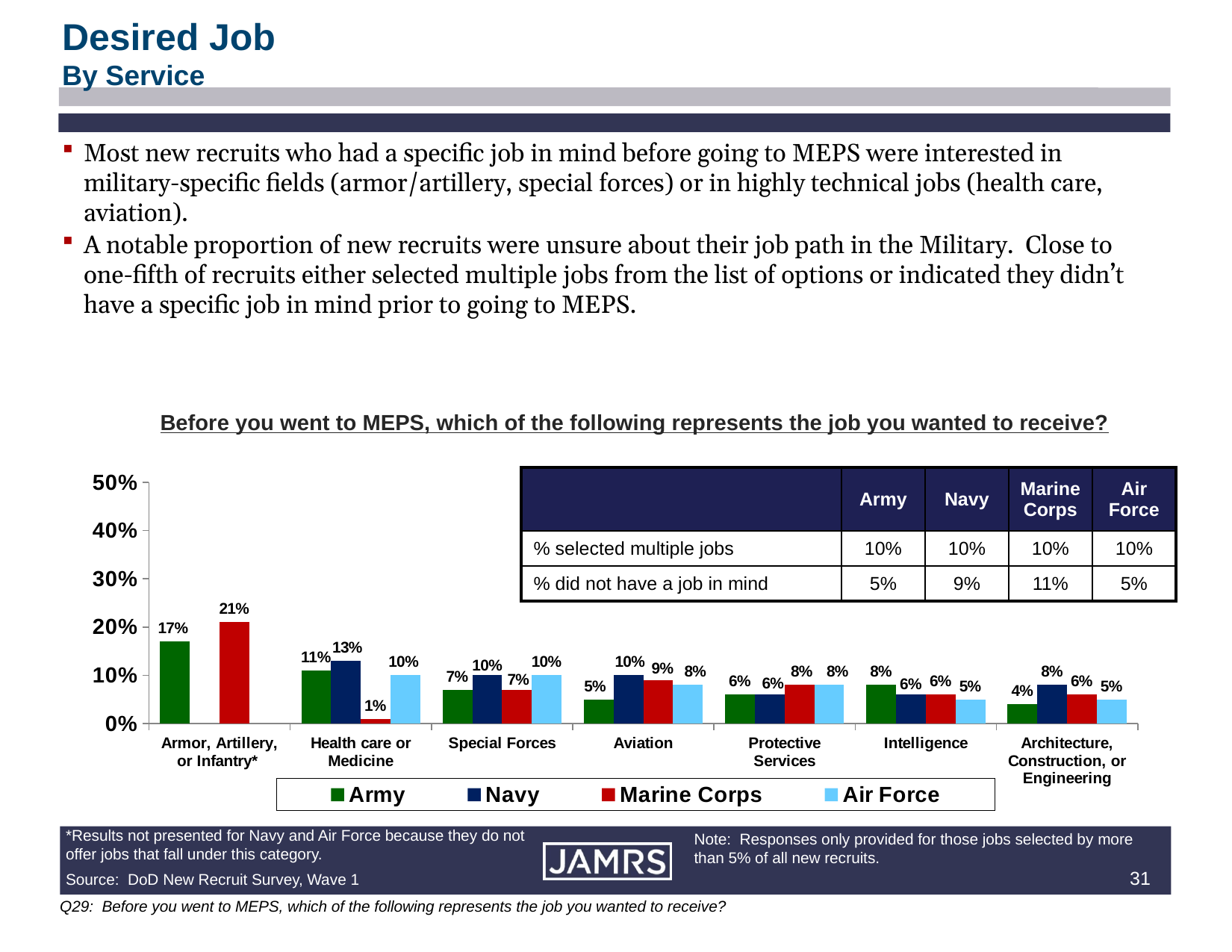

Desired Job
By Service

Most new recruits who had a specific job in mind before going to MEPS were interested in               military-specific fields (armor/artillery, special forces) or in highly technical jobs (health care, aviation).
A notable proportion of new recruits were unsure about their job path in the Military.  Close to one-fifth of recruits either selected multiple jobs from the list of options or indicated they didn’t have a specific job in mind prior to going to MEPS.

### Chart

| Category | Army | Navy | Marine Corps | Air Force |
|---|---|---|---|---|
| Armor, Artillery, or Infantry*  | 0.17 | None | 0.21 | None |
| Health care or Medicine | 0.11 | 0.13 | 0.01 | 0.1 |
| Special Forces | 0.07 | 0.1 | 0.07 | 0.1 |
| Aviation | 0.05 | 0.1 | 0.09 | 0.08 |
| Protective Services | 0.06 | 0.06 | 0.08 | 0.08 |
| Intelligence | 0.08 | 0.06 | 0.06 | 0.05 |
| Architecture, Construction, or Engineering | 0.04 | 0.08 | 0.06 | 0.05 |
Before you went to MEPS, which of the following represents the job you wanted to receive?
|  | Army | Navy | Marine Corps | Air Force |
| --- | --- | --- | --- | --- |
| % selected multiple jobs | 10% | 10% | 10% | 10% |
| % did not have a job in mind | 5% | 9% | 11% | 5% |
*Results not presented for Navy and Air Force because they do not offer jobs that fall under this category.
Note:  Responses only provided for those jobs selected by more than 5% of all new recruits.
31
Source:  DoD New Recruit Survey, Wave 1
	Q29:  Before you went to MEPS, which of the following represents the job you wanted to receive?